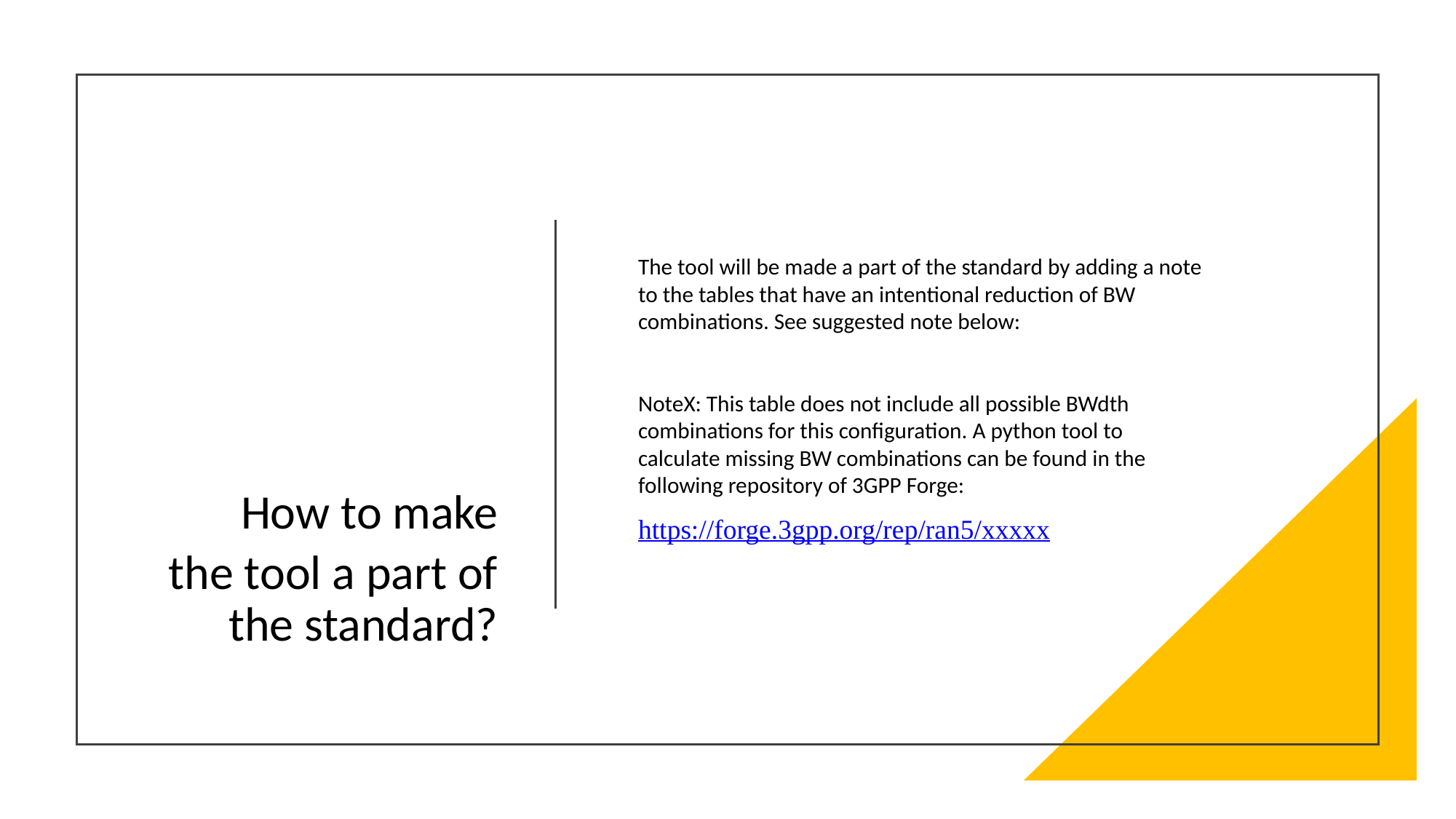

# How to make the tool a part of the standard?
The tool will be made a part of the standard by adding a note to the tables that have an intentional reduction of BW combinations. See suggested note below:

NoteX: This table does not include all possible BWdth combinations for this configuration. A python tool to calculate missing BW combinations can be found in the following repository of 3GPP Forge:
https://forge.3gpp.org/rep/ran5/xxxxx